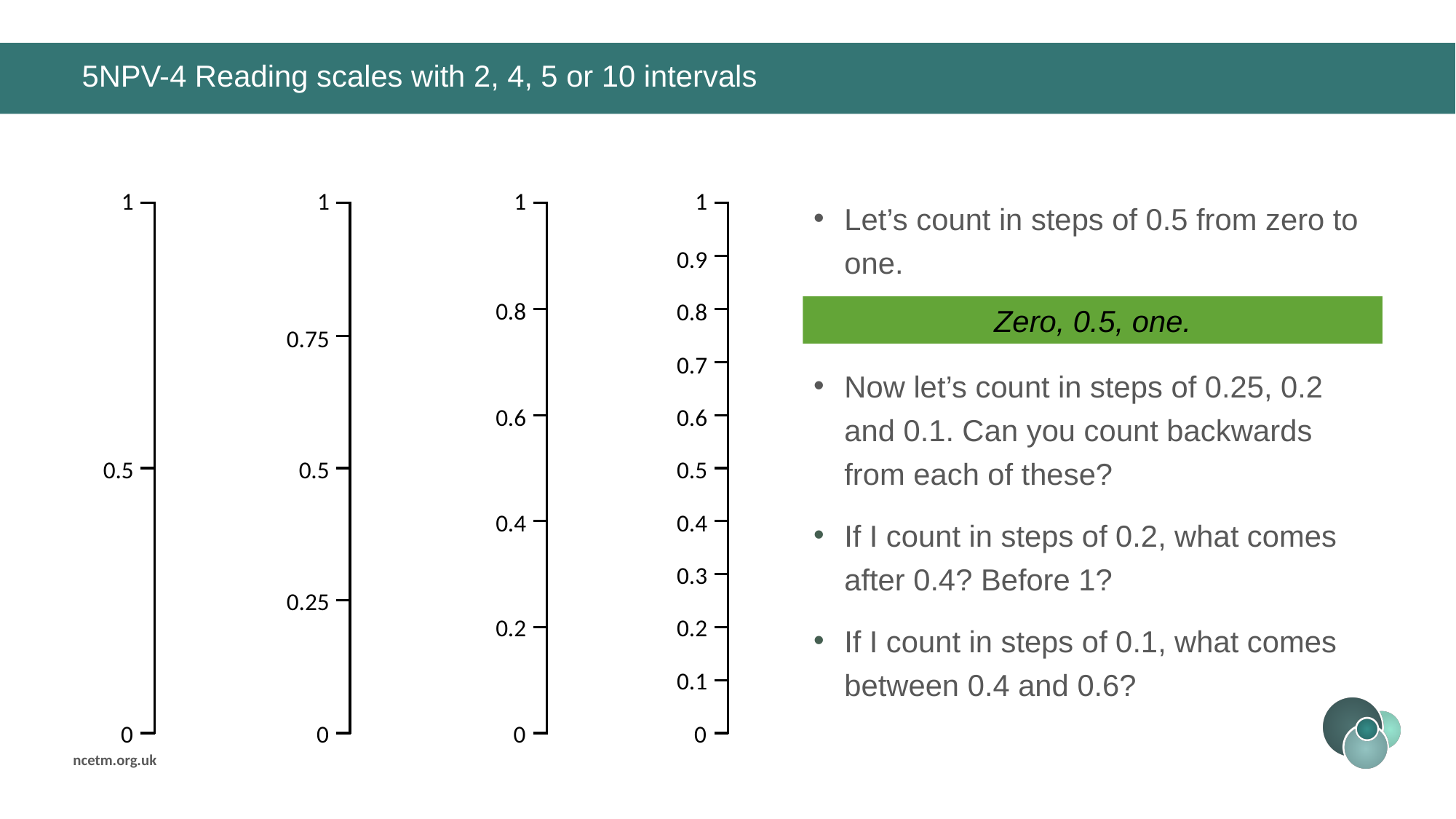

# 5NPV-4 Reading scales with 2, 4, 5 or 10 intervals
1
0
1
0
1
0
1
0
Let’s count in steps of 0.5 from zero to one.

Now let’s count in steps of 0.25, 0.2 and 0.1. Can you count backwards from each of these?
If I count in steps of 0.2, what comes after 0.4? Before 1?
If I count in steps of 0.1, what comes between 0.4 and 0.6?
0.9
0.8
0.7
0.6
0.5
0.4
0.3
0.2
0.1
0.8
0.6
0.4
0.2
Zero, 0.5, one.
0.75
0.5
0.25
0.5